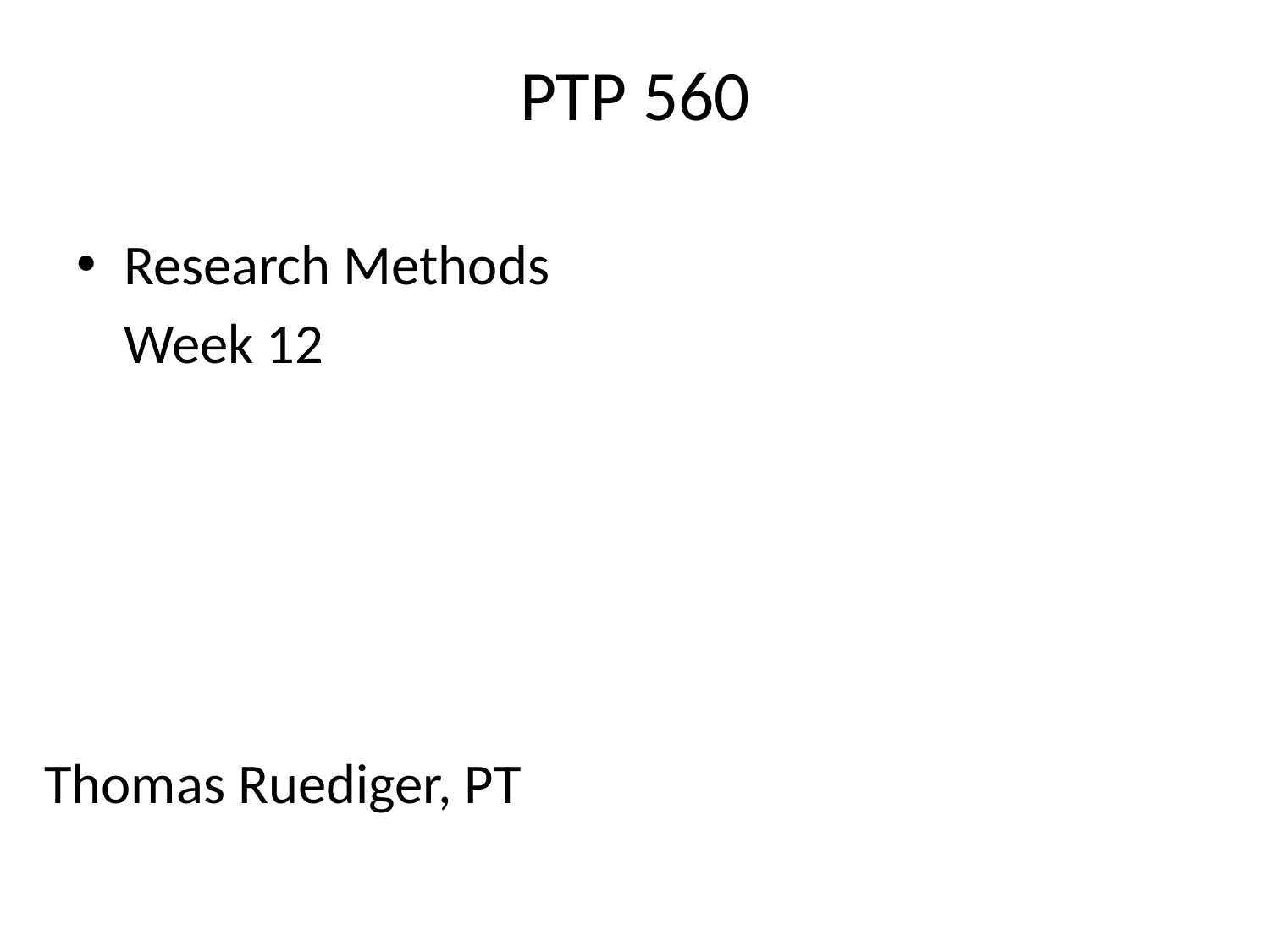

# PTP 560
Research Methods
	Week 12

Thomas Ruediger, PT